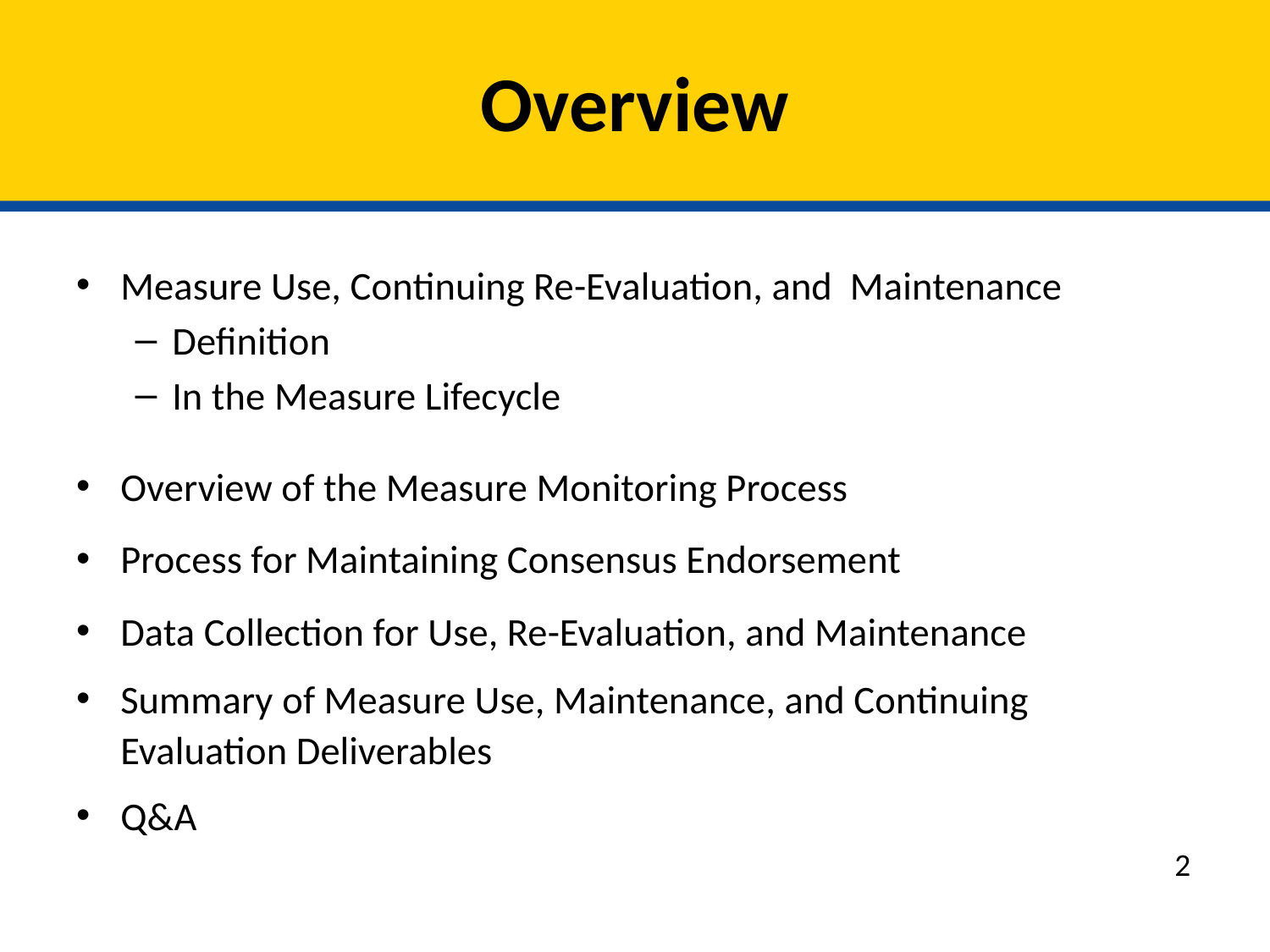

# Overview
Measure Use, Continuing Re-Evaluation, and  Maintenance
Definition
In the Measure Lifecycle

Overview of the Measure Monitoring Process

Process for Maintaining Consensus Endorsement

Data Collection for Use, Re-Evaluation, and Maintenance

Summary of Measure Use, Maintenance, and Continuing Evaluation Deliverables

Q&A

2